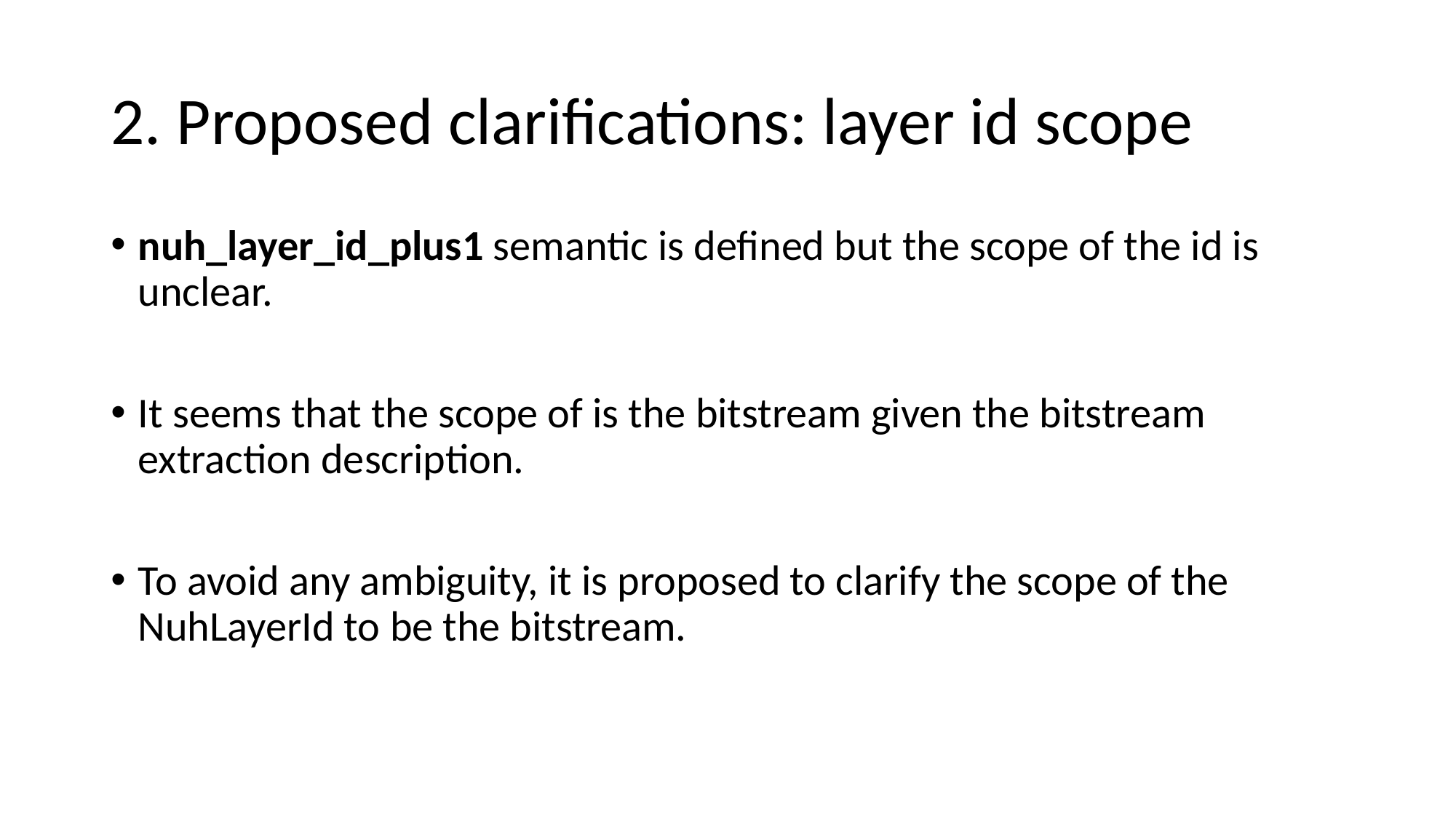

# 2. Proposed clarifications: layer id scope
nuh_layer_id_plus1 semantic is defined but the scope of the id is unclear.

It seems that the scope of is the bitstream given the bitstream extraction description.

To avoid any ambiguity, it is proposed to clarify the scope of the NuhLayerId to be the bitstream.